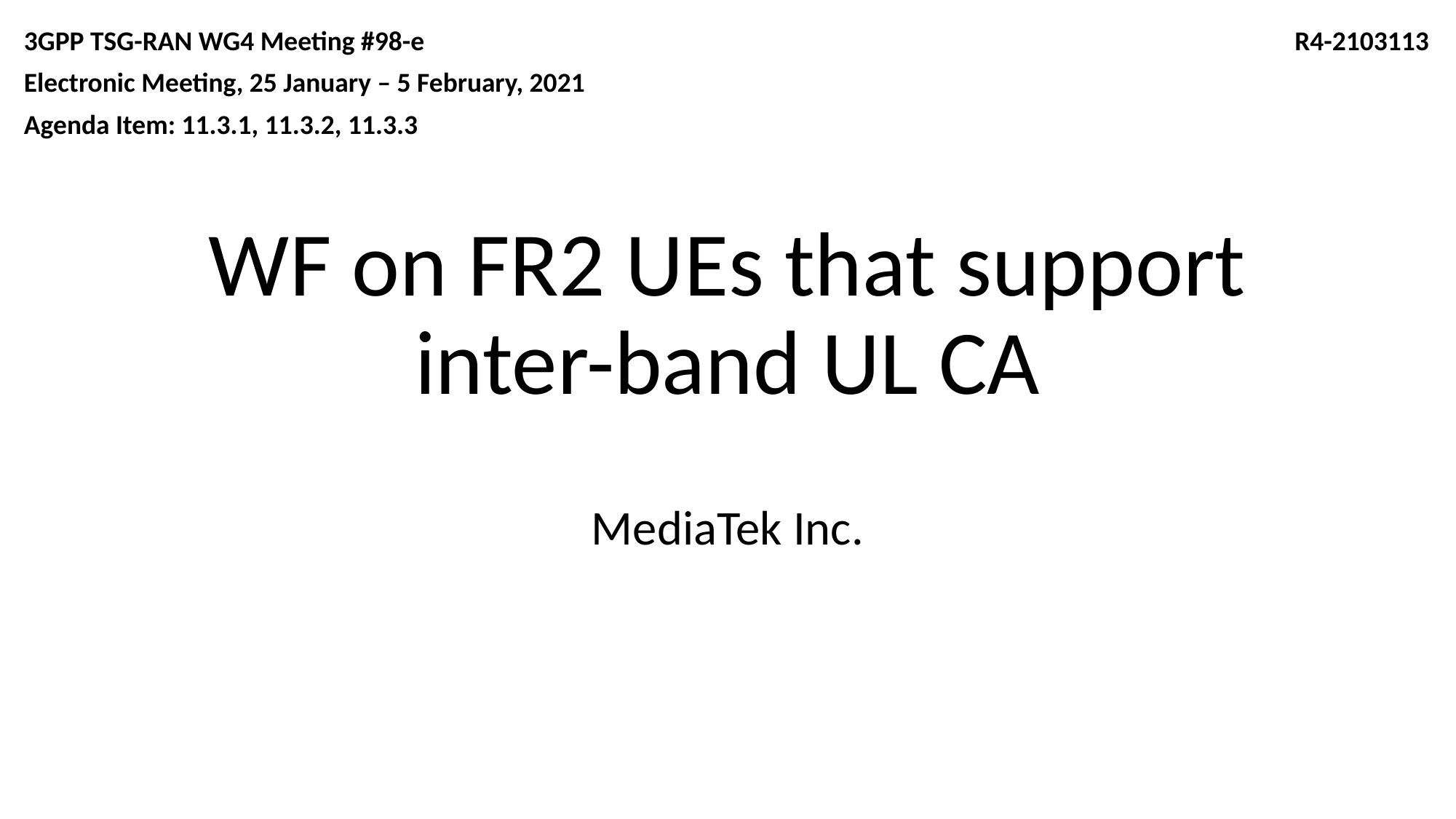

3GPP TSG-RAN WG4 Meeting #98-e
Electronic Meeting, 25 January – 5 February, 2021
Agenda Item: 11.3.1, 11.3.2, 11.3.3
R4-2103113
# WF on FR2 UEs that support inter-band UL CA
MediaTek Inc.